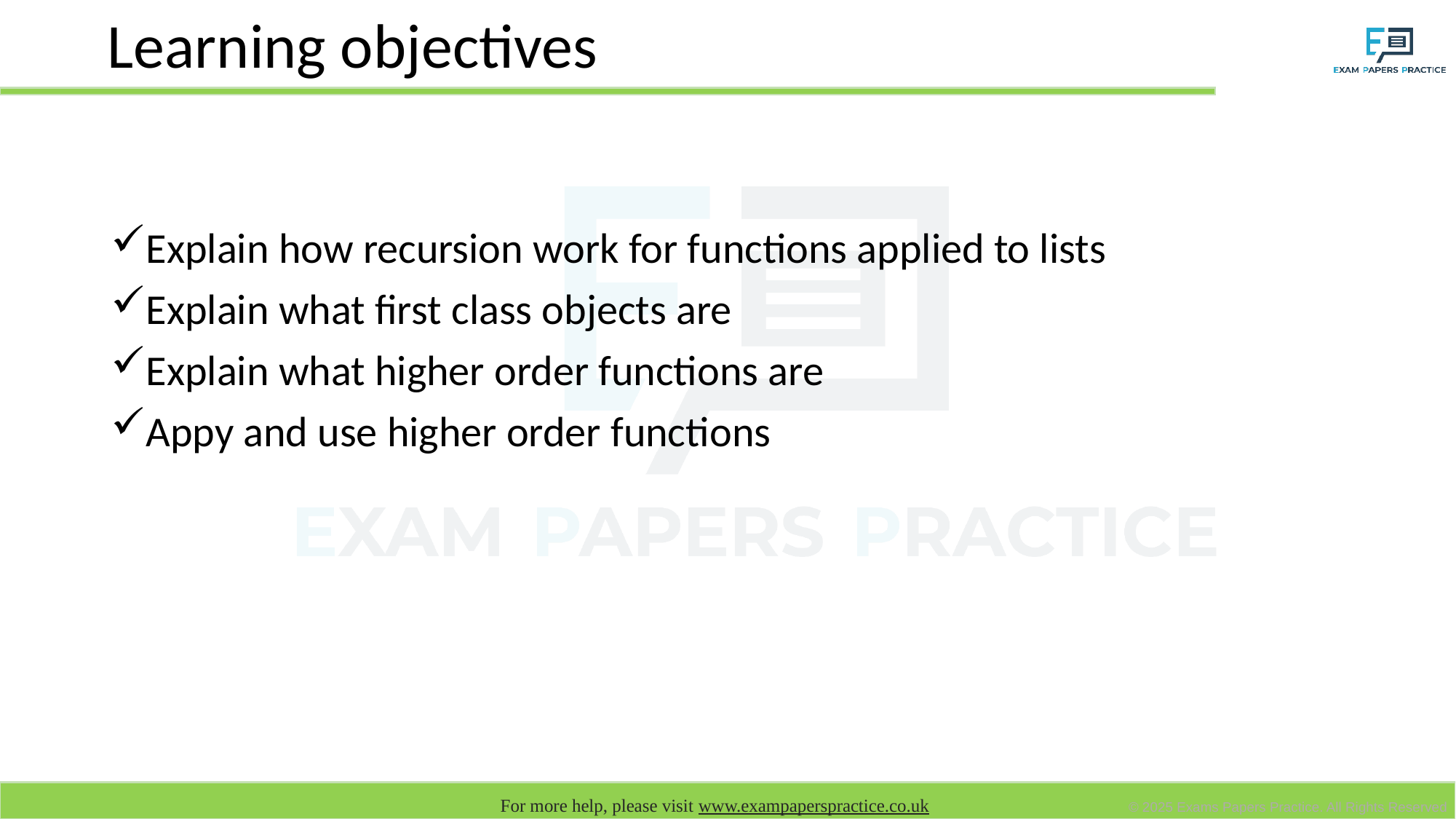

# Learning objectives
Explain how recursion work for functions applied to lists
Explain what first class objects are
Explain what higher order functions are
Appy and use higher order functions